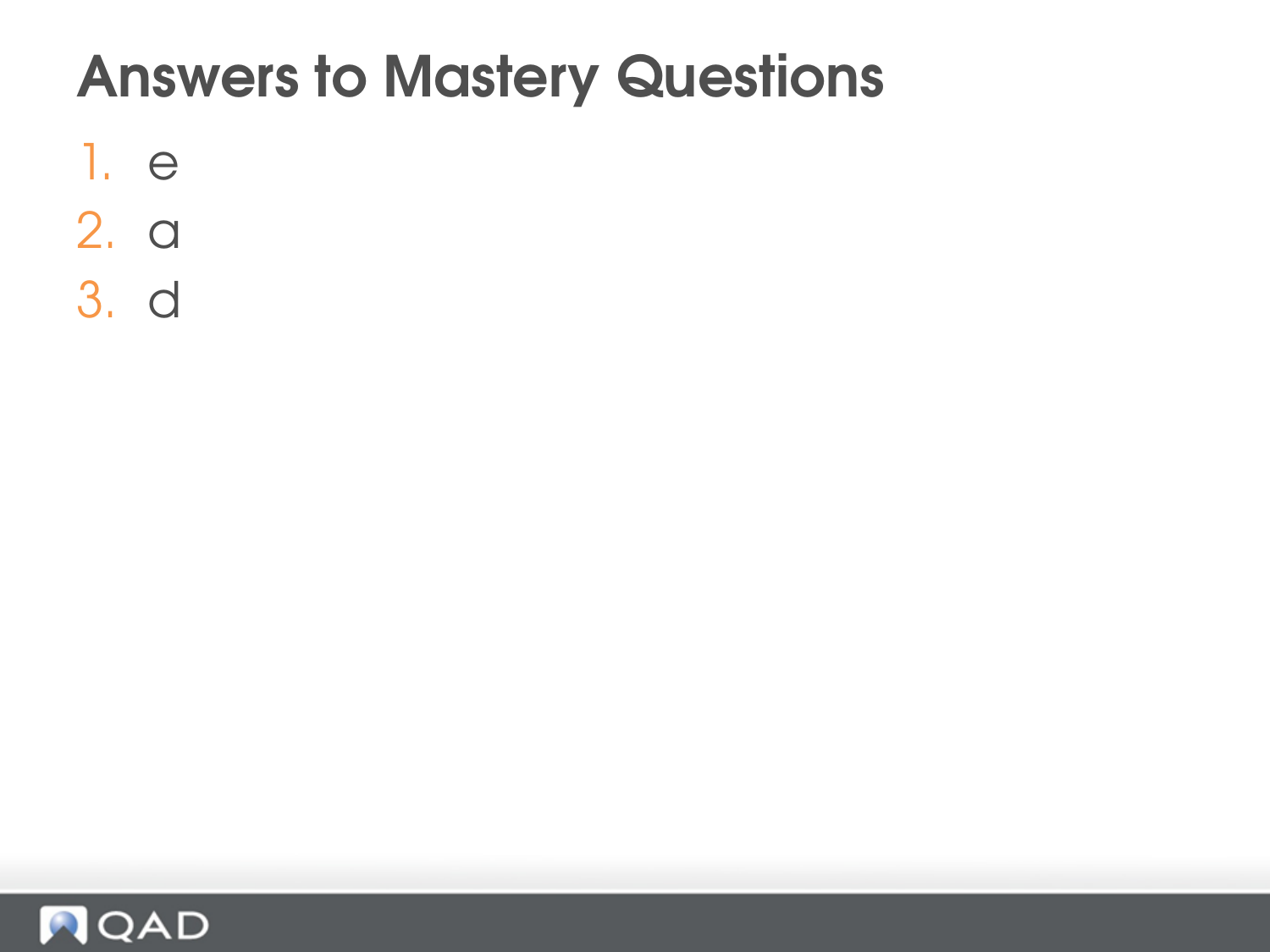

# Answers to Mastery Questions
e
a
d